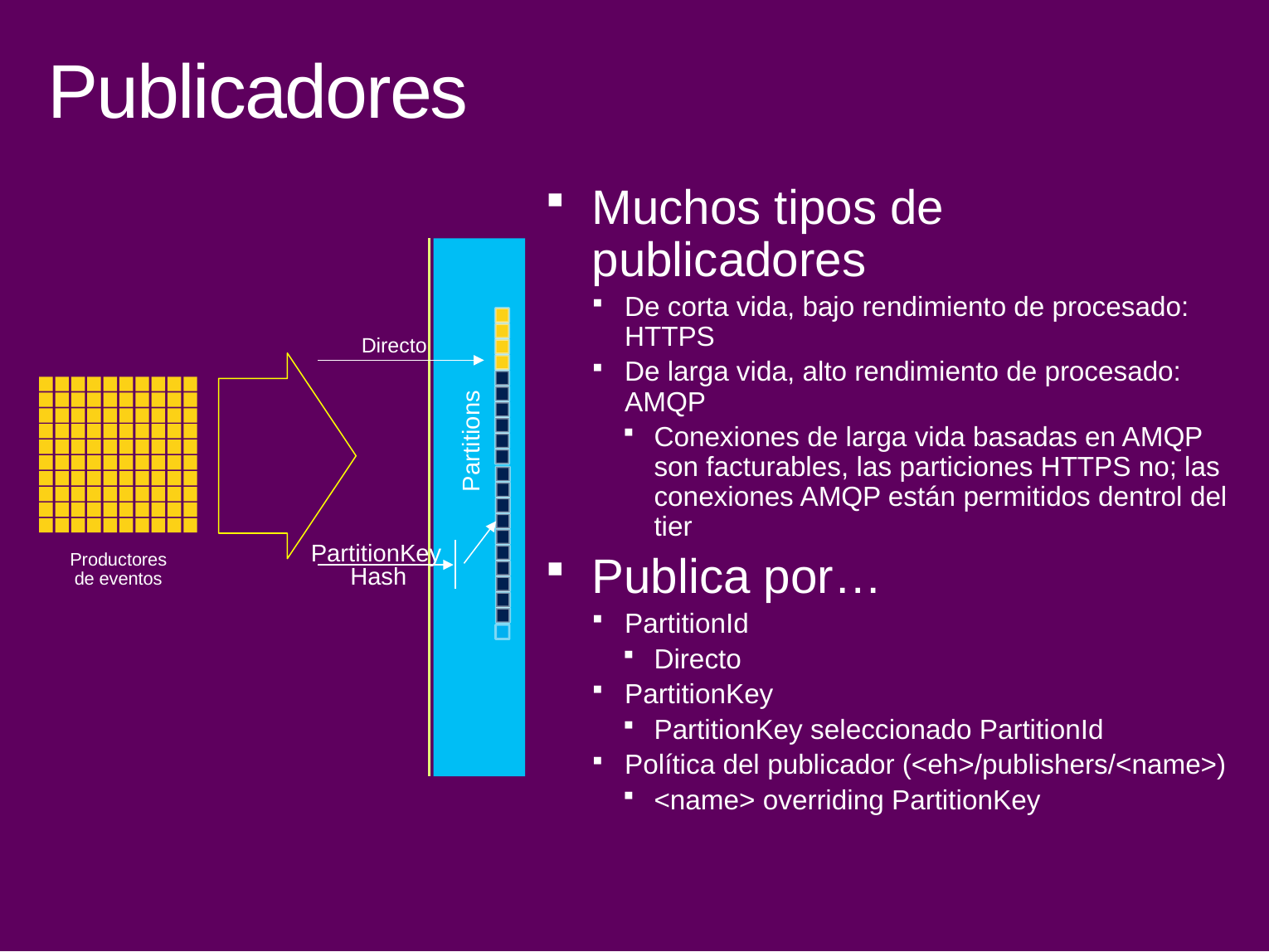

# Publicadores
Muchos tipos de publicadores
De corta vida, bajo rendimiento de procesado: HTTPS
De larga vida, alto rendimiento de procesado: AMQP
Conexiones de larga vida basadas en AMQP son facturables, las particiones HTTPS no; las conexiones AMQP están permitidos dentrol del tier
Publica por…
PartitionId
Directo
PartitionKey
PartitionKey seleccionado PartitionId
Política del publicador (<eh>/publishers/<name>)
<name> overriding PartitionKey

Directo

Partitions

PartitionKey

Productores de eventos

Hash